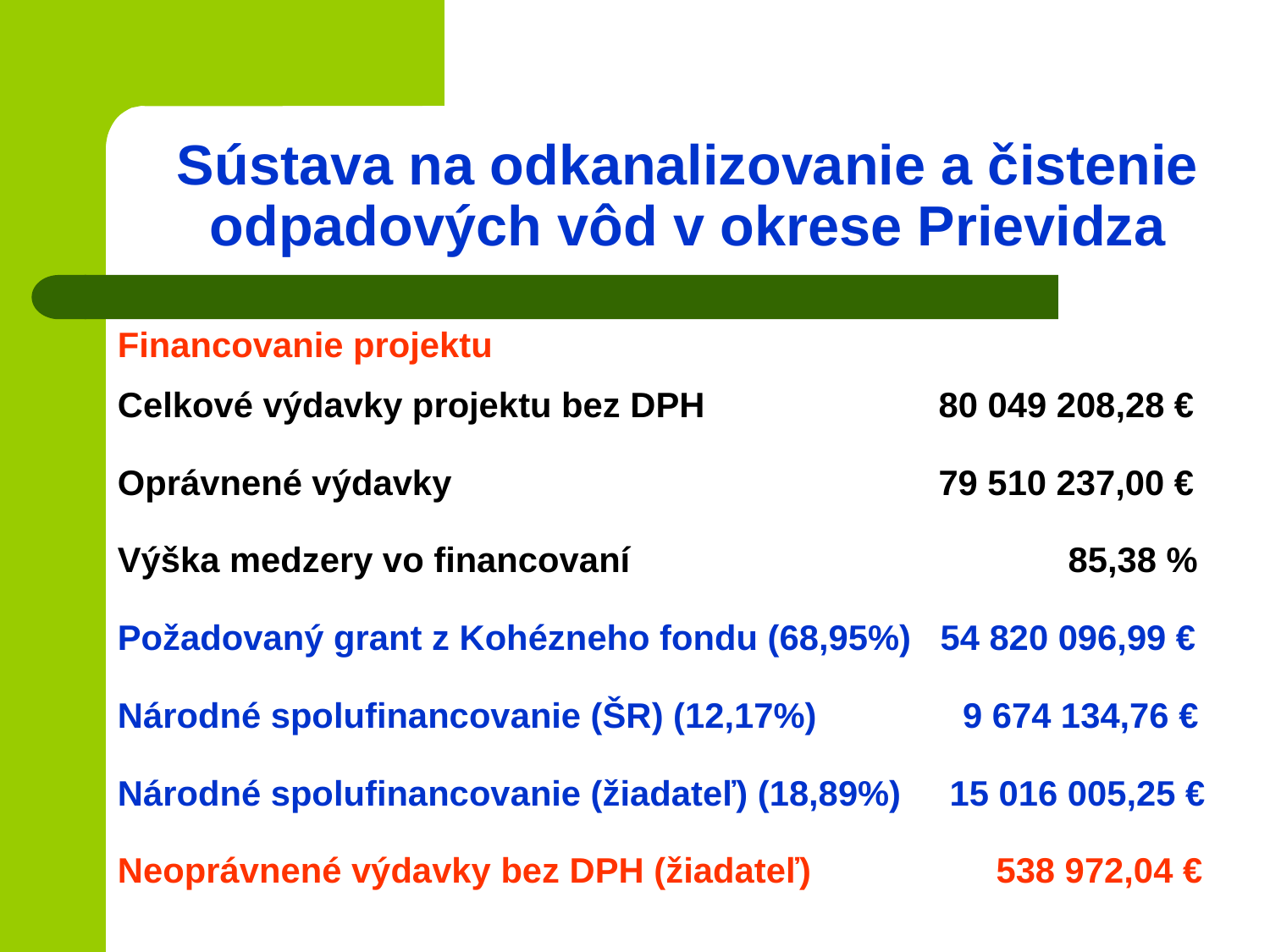

# Sústava na odkanalizovanie a čistenie odpadových vôd v okrese Prievidza
Financovanie projektu
Celkové výdavky projektu bez DPH                        80 049 208,28 €
Oprávnené výdavky                                                  79 510 237,00 €
Výška medzery vo financovaní                                             85,38 %
Požadovaný grant z Kohézneho fondu (68,95%)   54 820 096,99 €
Národné spolufinancovanie (ŠR) (12,17%)               9 674 134,76 €
Národné spolufinancovanie (žiadateľ) (18,89%)     15 016 005,25 €
Neoprávnené výdavky bez DPH (žiadateľ)                   538 972,04 €